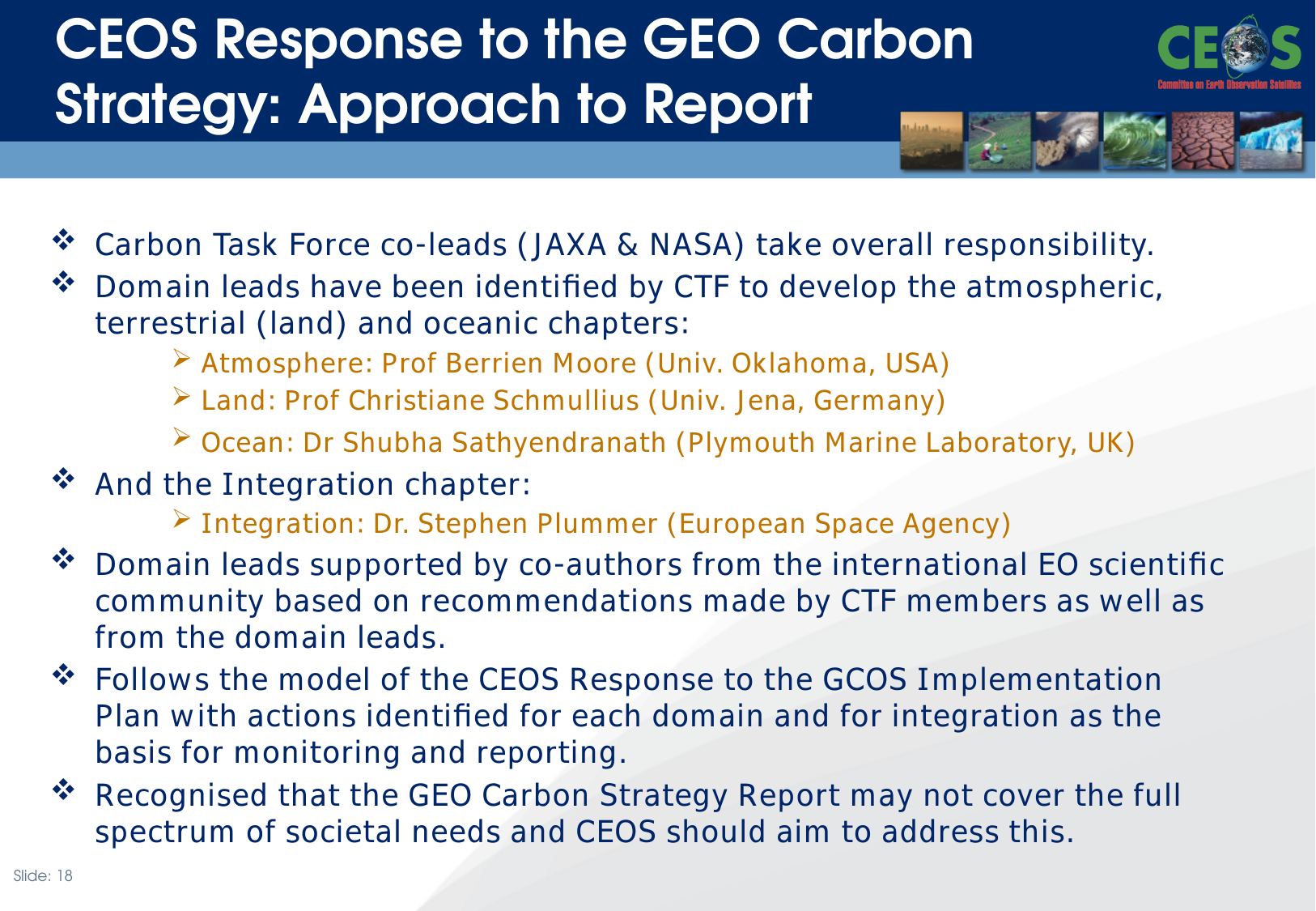

# CEOS Response to the GEO Carbon Strategy: Approach to Report
Carbon Task Force co-leads (JAXA & NASA) take overall responsibility.
Domain leads have been identified by CTF to develop the atmospheric, terrestrial (land) and oceanic chapters:
Atmosphere: Prof Berrien Moore (Univ. Oklahoma, USA)
Land: Prof Christiane Schmullius (Univ. Jena, Germany)
Ocean: Dr Shubha Sathyendranath (Plymouth Marine Laboratory, UK)
And the Integration chapter:
Integration: Dr. Stephen Plummer (European Space Agency)
Domain leads supported by co-authors from the international EO scientific community based on recommendations made by CTF members as well as from the domain leads.
Follows the model of the CEOS Response to the GCOS Implementation Plan with actions identified for each domain and for integration as the basis for monitoring and reporting.
Recognised that the GEO Carbon Strategy Report may not cover the full spectrum of societal needs and CEOS should aim to address this.